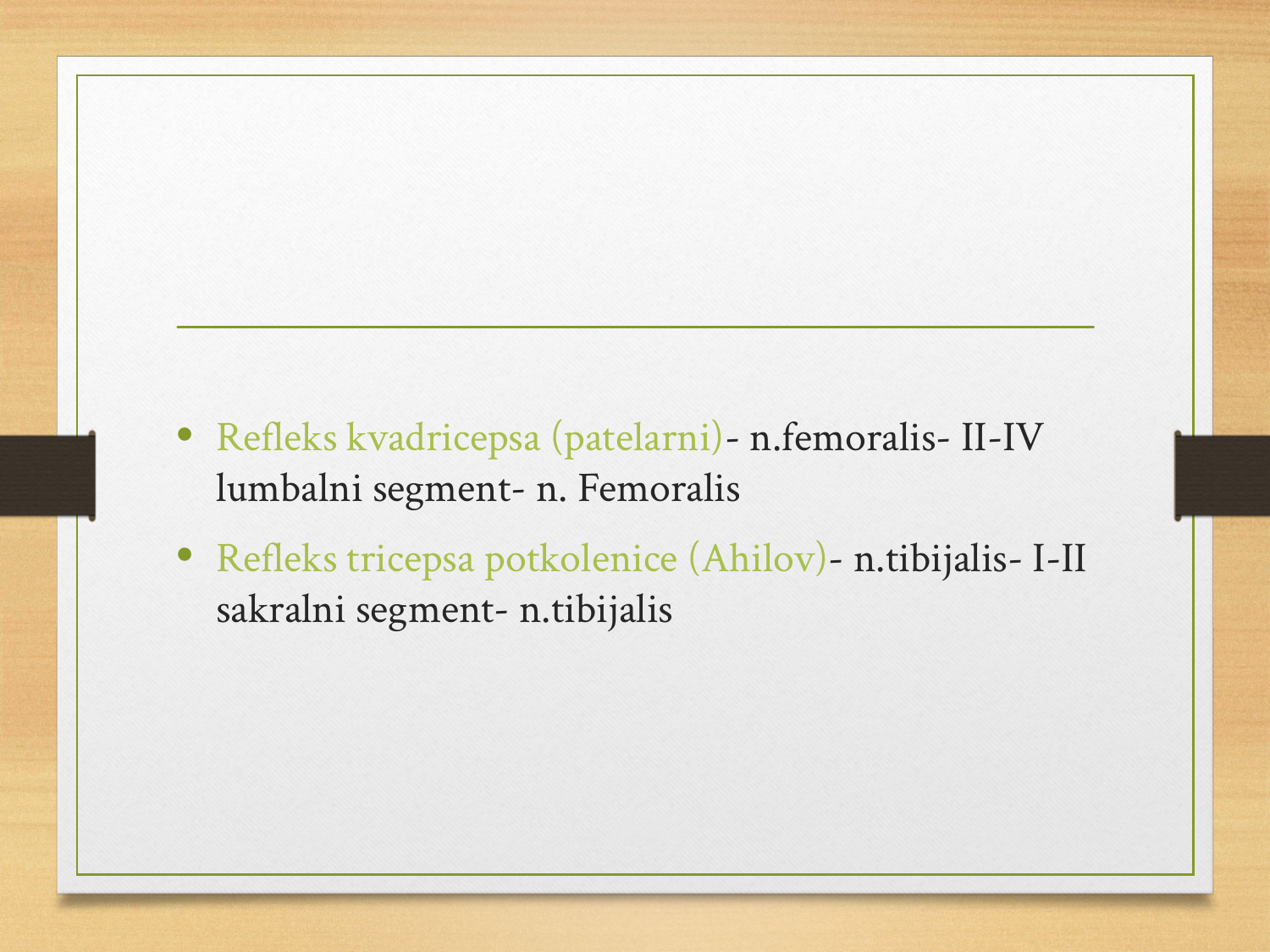

#
Refleks kvadricepsa (patelarni)- n.femoralis- II-IV lumbalni segment- n. Femoralis
Refleks tricepsa potkolenice (Ahilov)- n.tibijalis- I-II sakralni segment- n.tibijalis